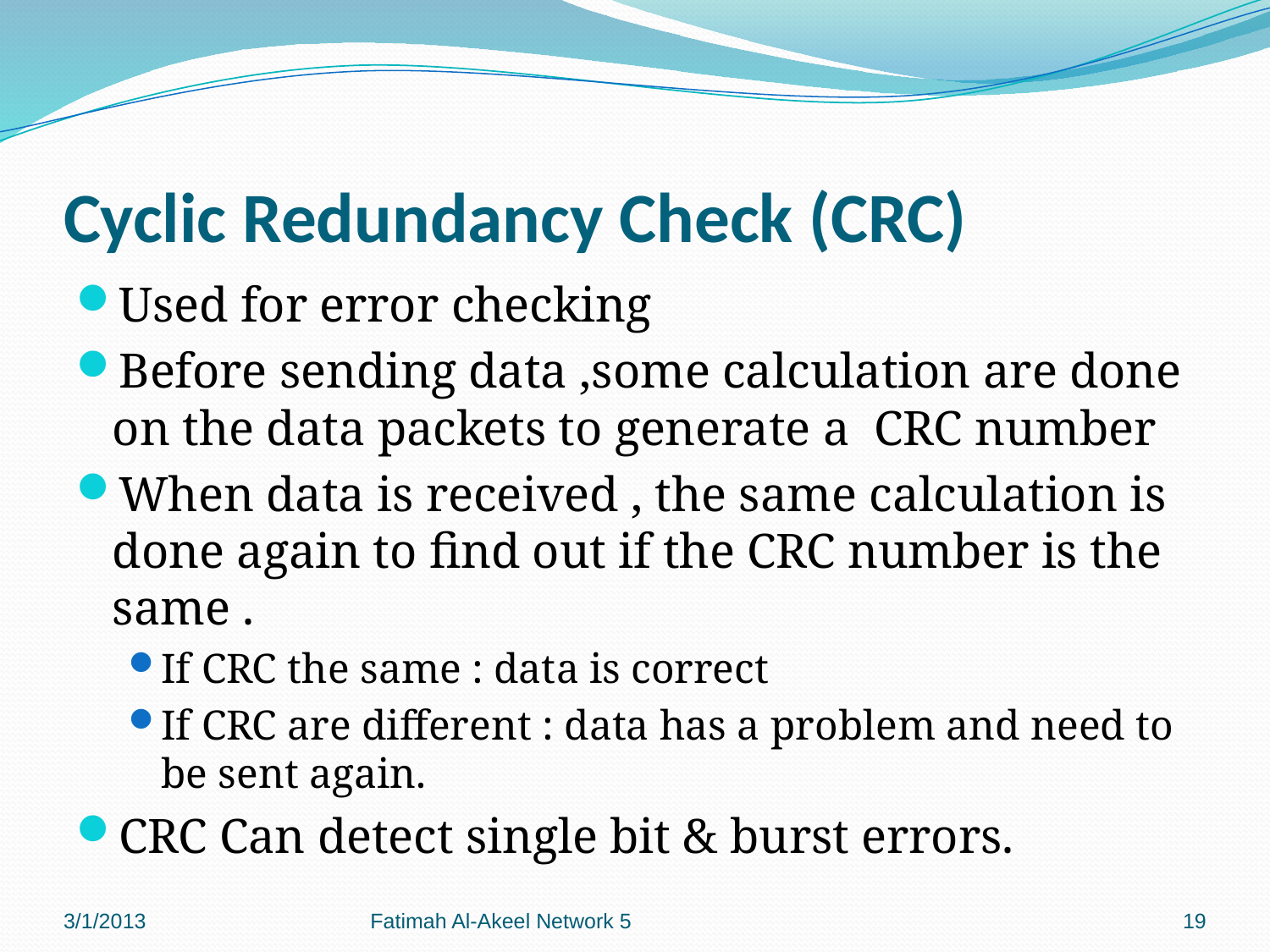

# Cyclic Redundancy Check (CRC)
Used for error checking
Before sending data ,some calculation are done on the data packets to generate a  CRC number
When data is received , the same calculation is done again to find out if the CRC number is the same .
If CRC the same : data is correct
If CRC are different : data has a problem and need to be sent again.
CRC Can detect single bit & burst errors.
3/1/2013
Fatimah Al-Akeel Network 5
19